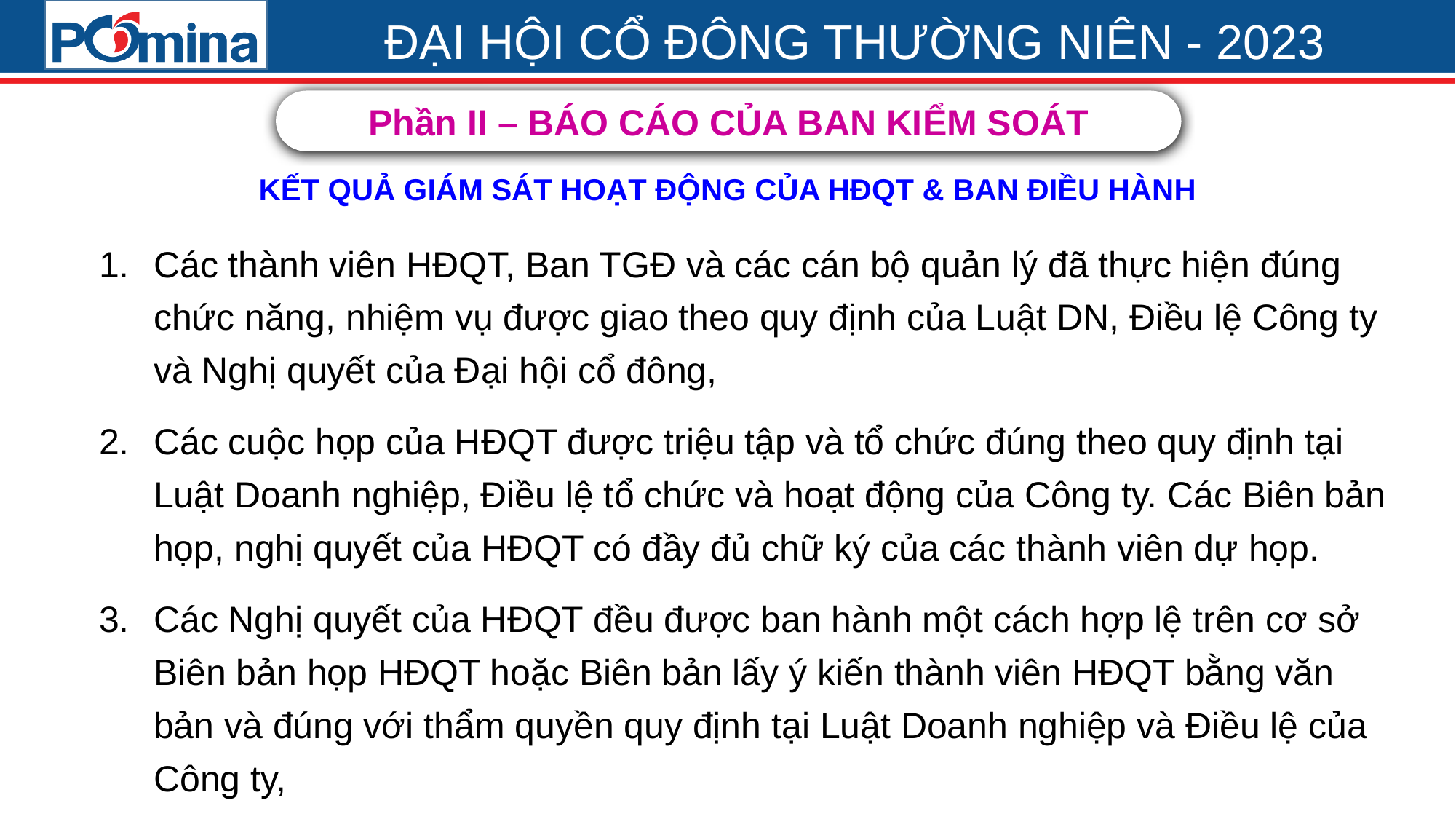

Phần II – BÁO CÁO CỦA BAN KIỂM SOÁT
KẾT QUẢ GIÁM SÁT HOẠT ĐỘNG CỦA HĐQT & BAN ĐIỀU HÀNH
Các thành viên HĐQT, Ban TGĐ và các cán bộ quản lý đã thực hiện đúng chức năng, nhiệm vụ được giao theo quy định của Luật DN, Điều lệ Công ty và Nghị quyết của Đại hội cổ đông,
Các cuộc họp của HĐQT được triệu tập và tổ chức đúng theo quy định tại Luật Doanh nghiệp, Điều lệ tổ chức và hoạt động của Công ty. Các Biên bản họp, nghị quyết của HĐQT có đầy đủ chữ ký của các thành viên dự họp.
Các Nghị quyết của HĐQT đều được ban hành một cách hợp lệ trên cơ sở Biên bản họp HĐQT hoặc Biên bản lấy ý kiến thành viên HĐQT bằng văn bản và đúng với thẩm quyền quy định tại Luật Doanh nghiệp và Điều lệ của Công ty,